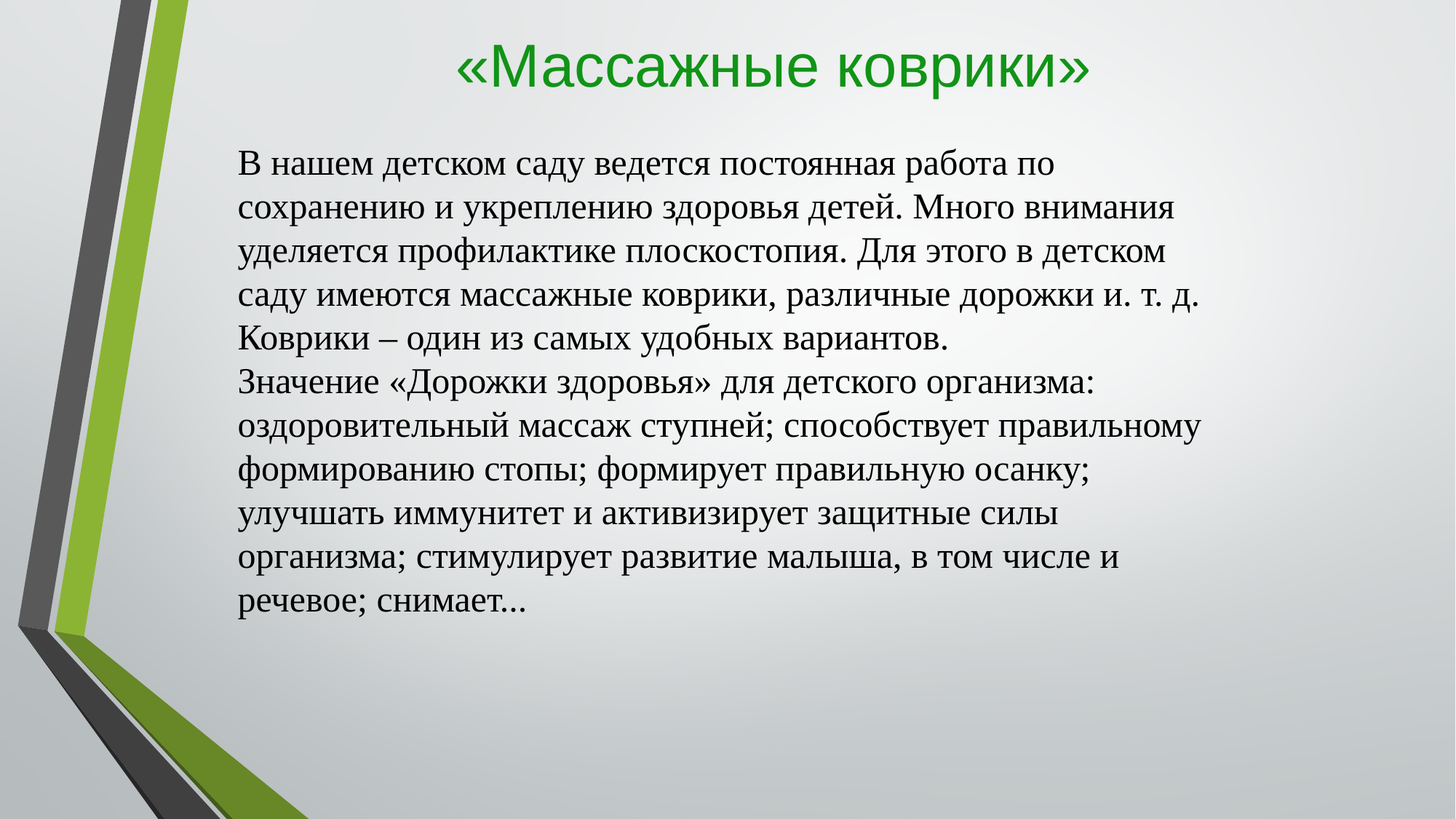

# «Массажные коврики»
В нашем детском саду ведется постоянная работа по сохранению и укреплению здоровья детей. Много внимания уделяется профилактике плоскостопия. Для этого в детском саду имеются массажные коврики, различные дорожки и. т. д. Коврики – один из самых удобных вариантов.
Значение «Дорожки здоровья» для детского организма: оздоровительный массаж ступней; способствует правильному формированию стопы; формирует правильную осанку; улучшать иммунитет и активизирует защитные силы организма; стимулирует развитие малыша, в том числе и речевое; снимает...